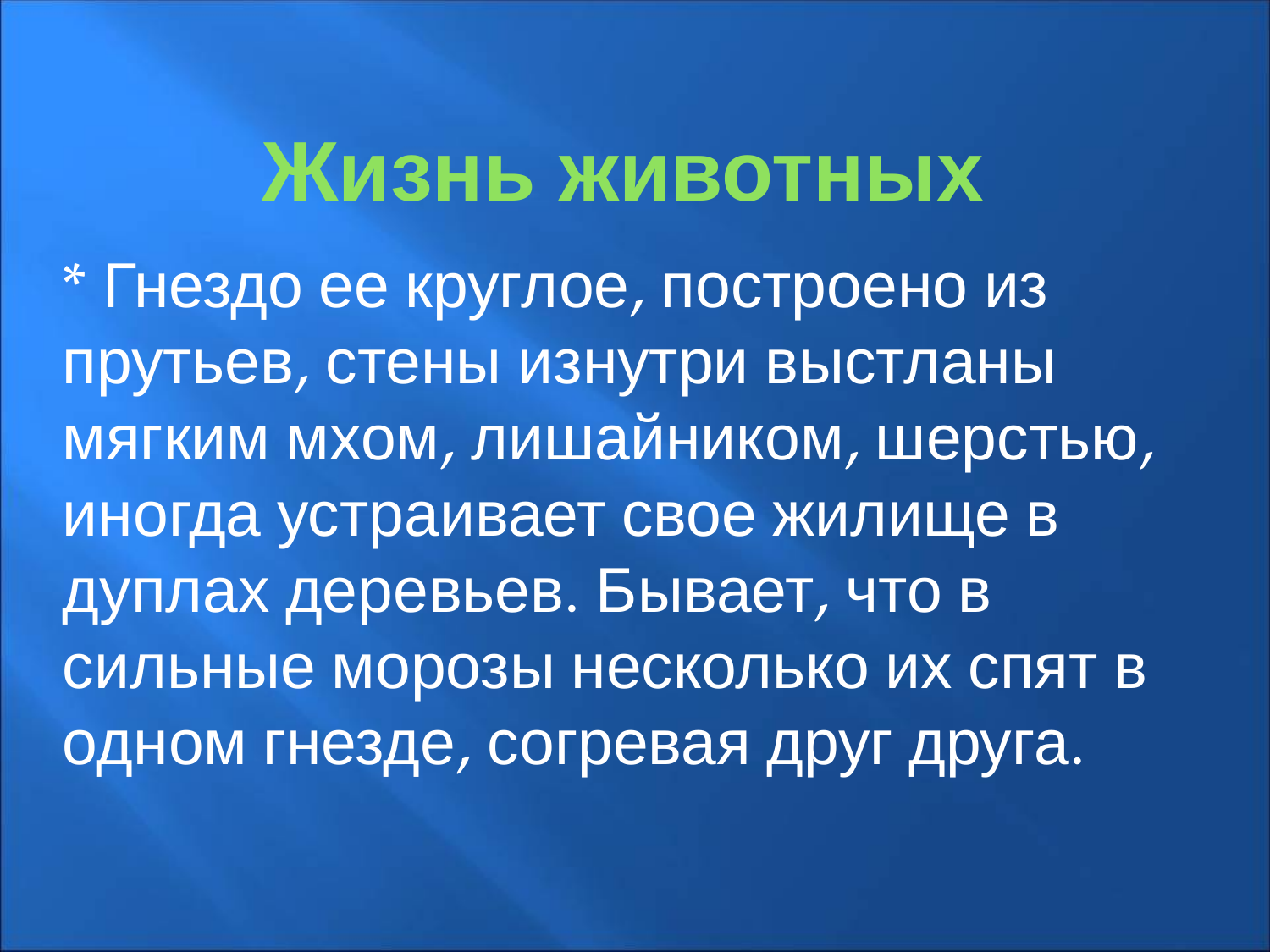

# Жизнь животных
* Гнездо ее круглое, построено из прутьев, стены изнутри выстланы мягким мхом, лишайником, шерстью, иногда устраивает свое жилище в дуплах деревьев. Бывает, что в сильные морозы несколько их спят в одном гнезде, согревая друг друга.